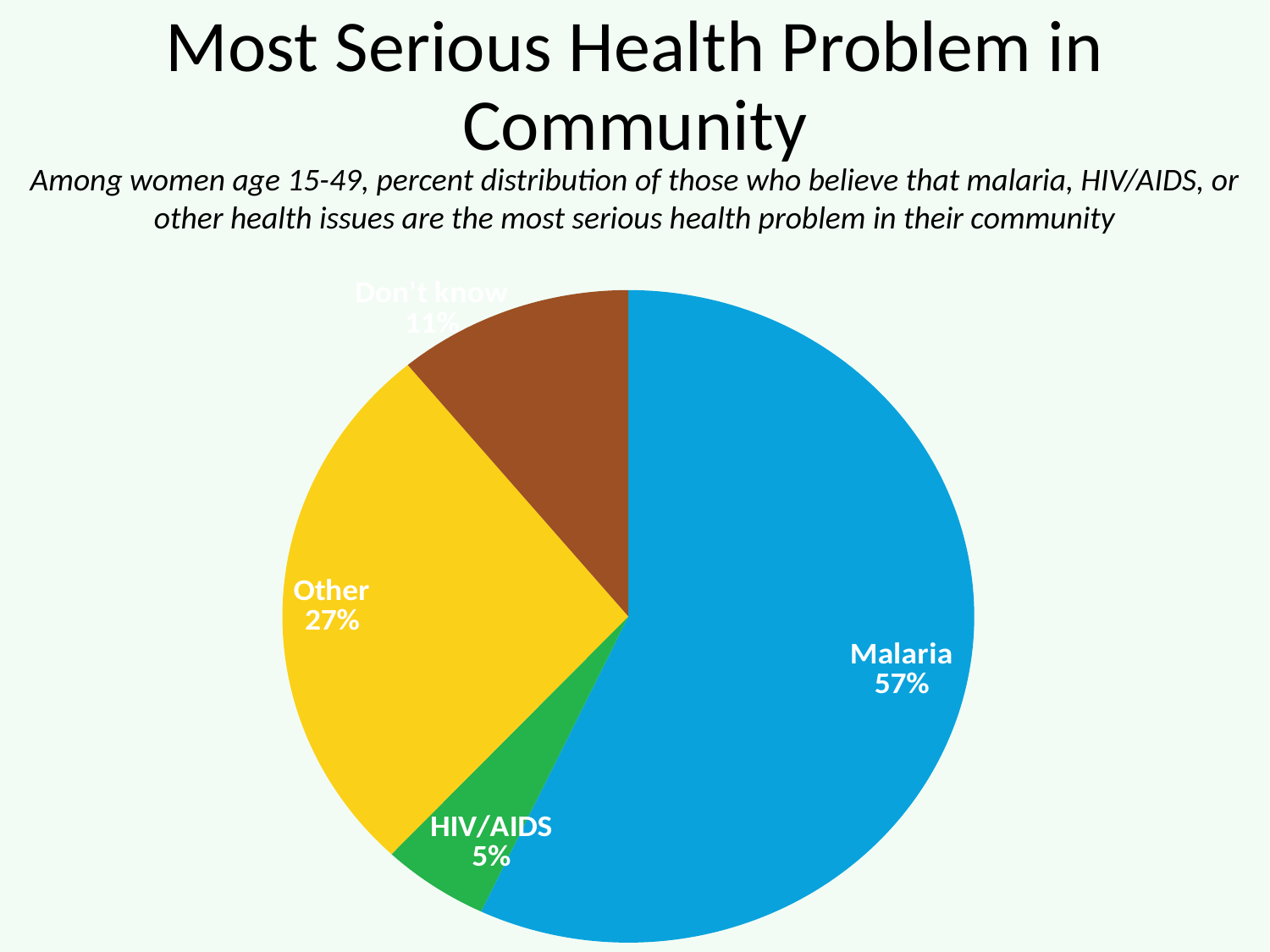

# Most Serious Health Problem in Community
Among women age 15-49, percent distribution of those who believe that malaria, HIV/AIDS, or other health issues are the most serious health problem in their community

### Chart

| Category | Series 1 |
|---|---|
| Malaria | 57.0 |
| HIV/AIDS | 5.0 |
| Other | 27.0 |
| Don't know | 11.0 |